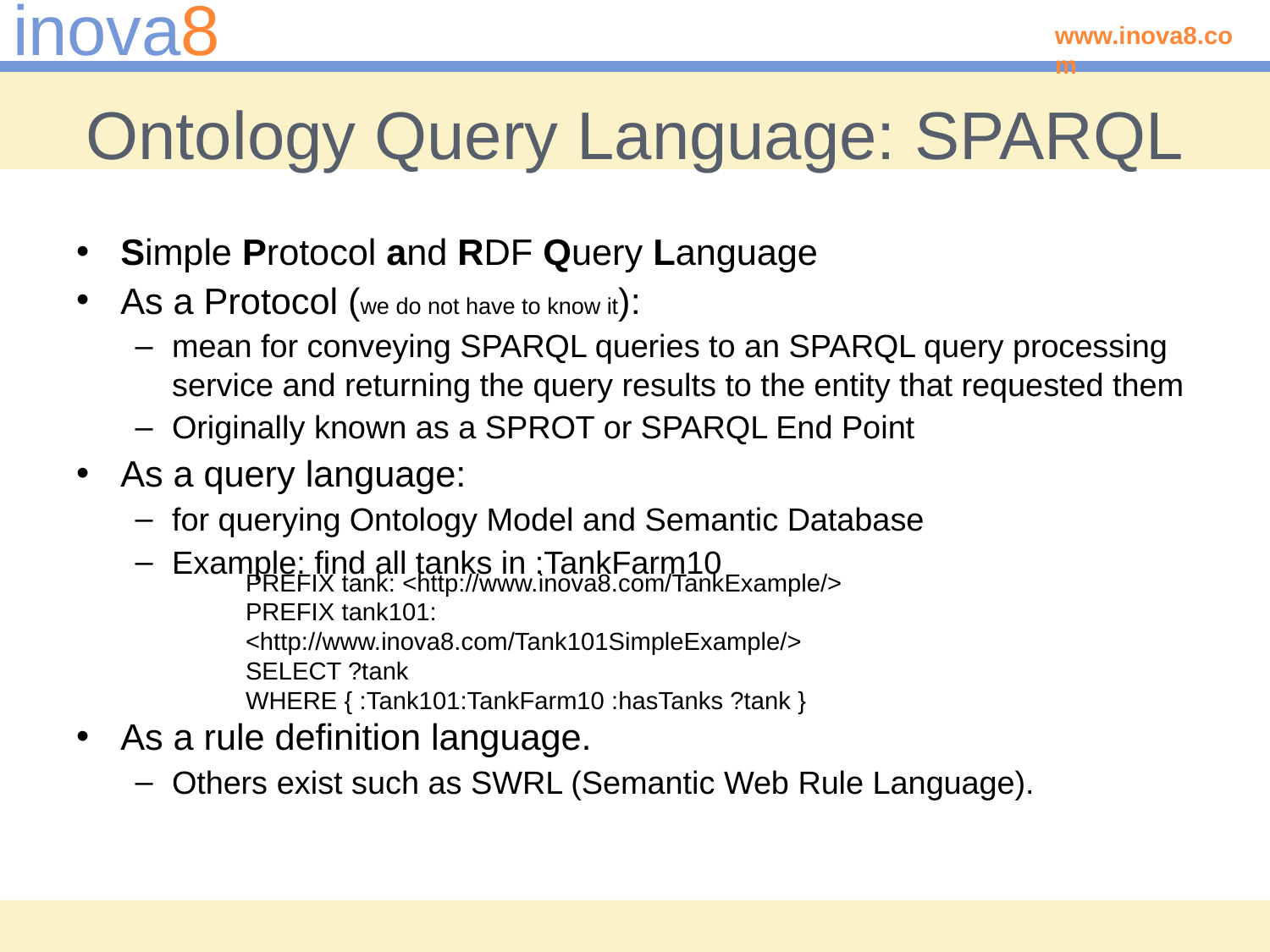

# Ontology Query Language: SPARQL
Simple Protocol and RDF Query Language
As a Protocol (we do not have to know it):
mean for conveying SPARQL queries to an SPARQL query processing service and returning the query results to the entity that requested them
Originally known as a SPROT or SPARQL End Point
As a query language:
for querying Ontology Model and Semantic Database
Example: find all tanks in :TankFarm10

As a rule definition language.
Others exist such as SWRL (Semantic Web Rule Language).
PREFIX tank: <http://www.inova8.com/TankExample/>
PREFIX tank101: <http://www.inova8.com/Tank101SimpleExample/>
SELECT ?tank
WHERE { :Tank101:TankFarm10 :hasTanks ?tank }